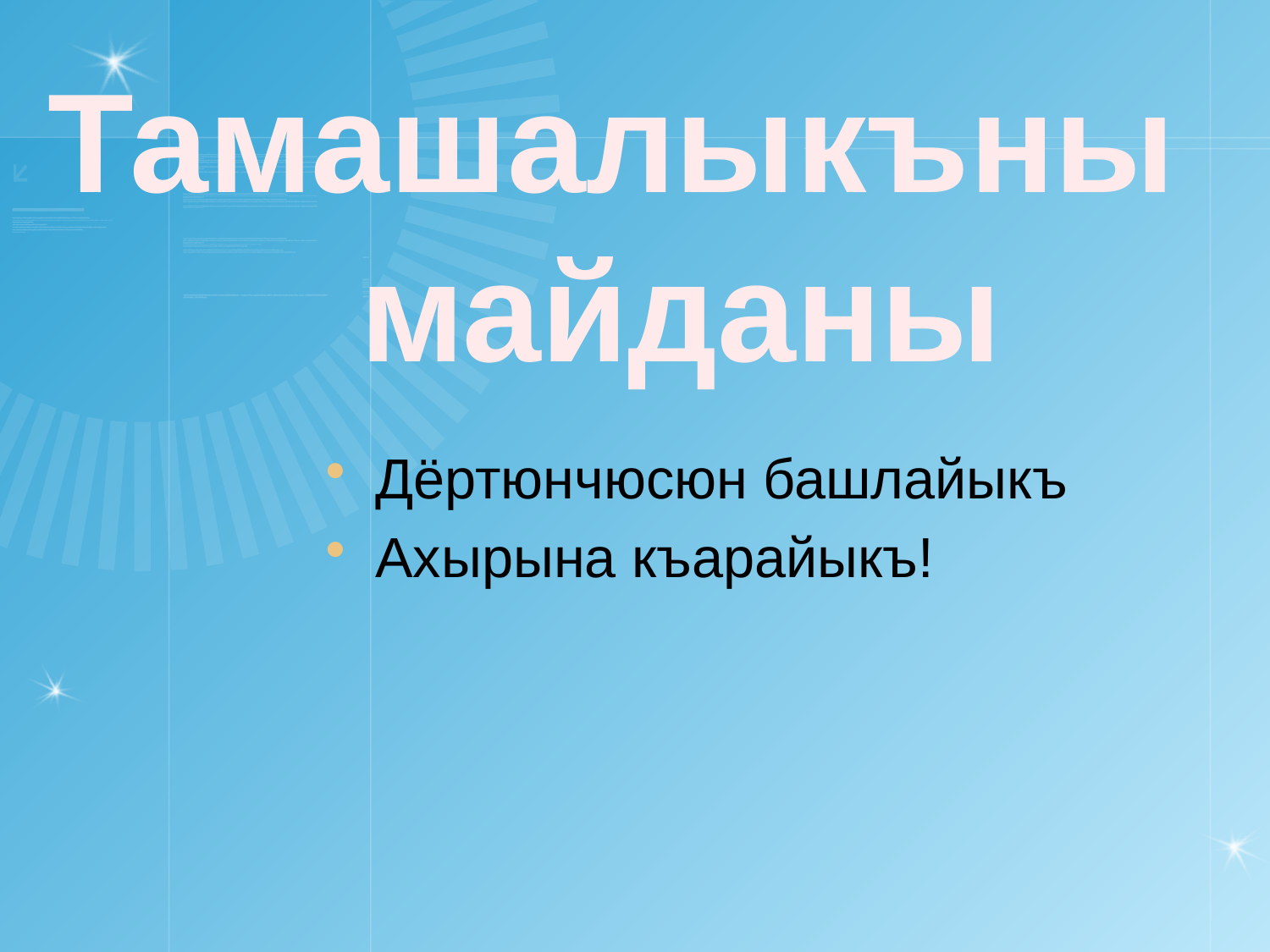

# Тамашалыкъны майданы
Дёртюнчюсюн башлайыкъ
Ахырына къарайыкъ!